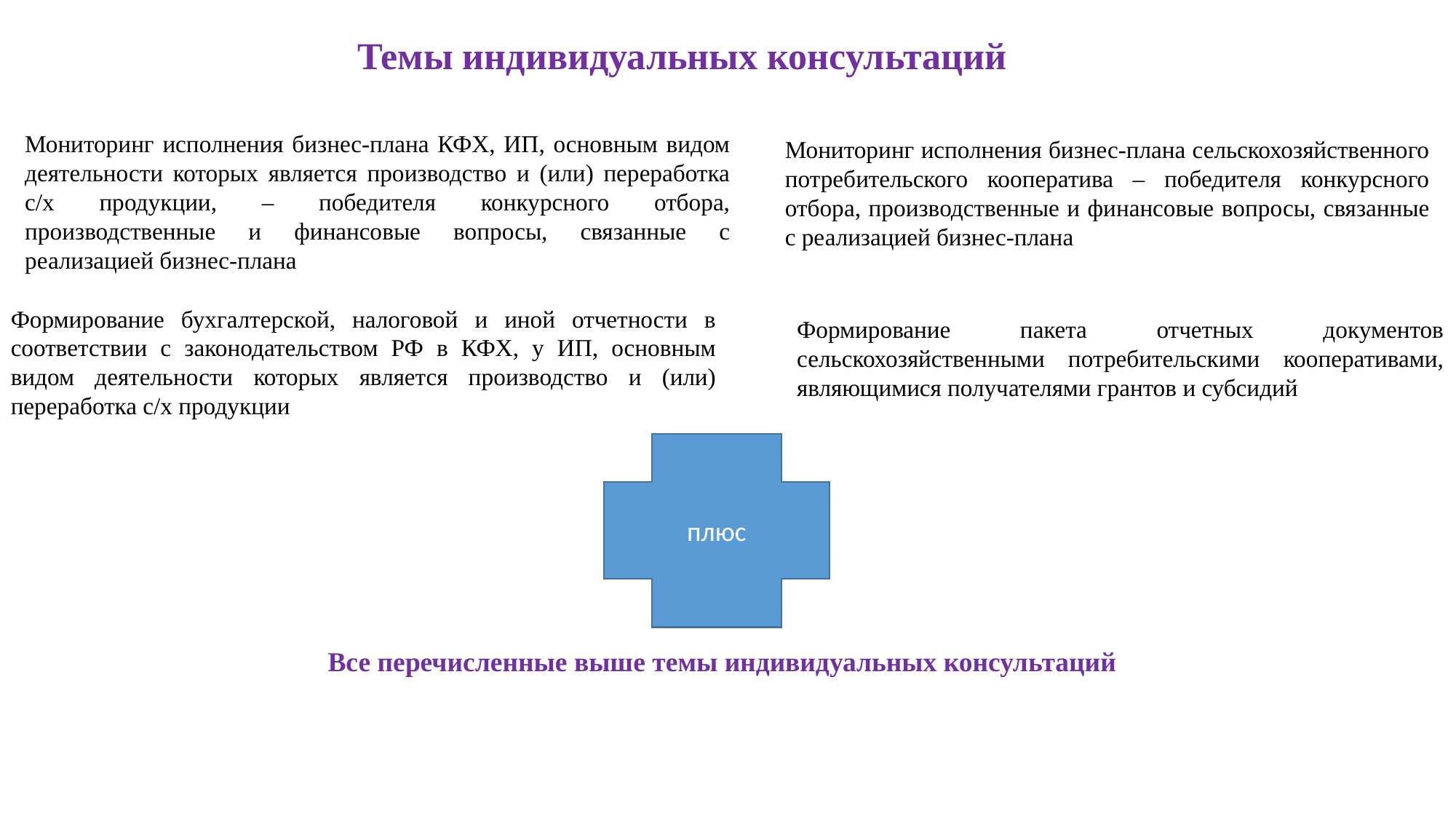

Темы индивидуальных консультаций
Мониторинг исполнения бизнес-плана КФХ, ИП, основным видом деятельности которых является производство и (или) переработка с/х продукции, – победителя конкурсного отбора, производственные и финансовые вопросы, связанные с реализацией бизнес-плана
Мониторинг исполнения бизнес-плана сельскохозяйственного потребительского кооператива – победителя конкурсного отбора, производственные и финансовые вопросы, связанные с реализацией бизнес-плана
Формирование бухгалтерской, налоговой и иной отчетности в соответствии с законодательством РФ в КФХ, у ИП, основным видом деятельности которых является производство и (или) переработка с/х продукции
Формирование пакета отчетных документов сельскохозяйственными потребительскими кооперативами, являющимися получателями грантов и субсидий
плюс
Все перечисленные выше темы индивидуальных консультаций